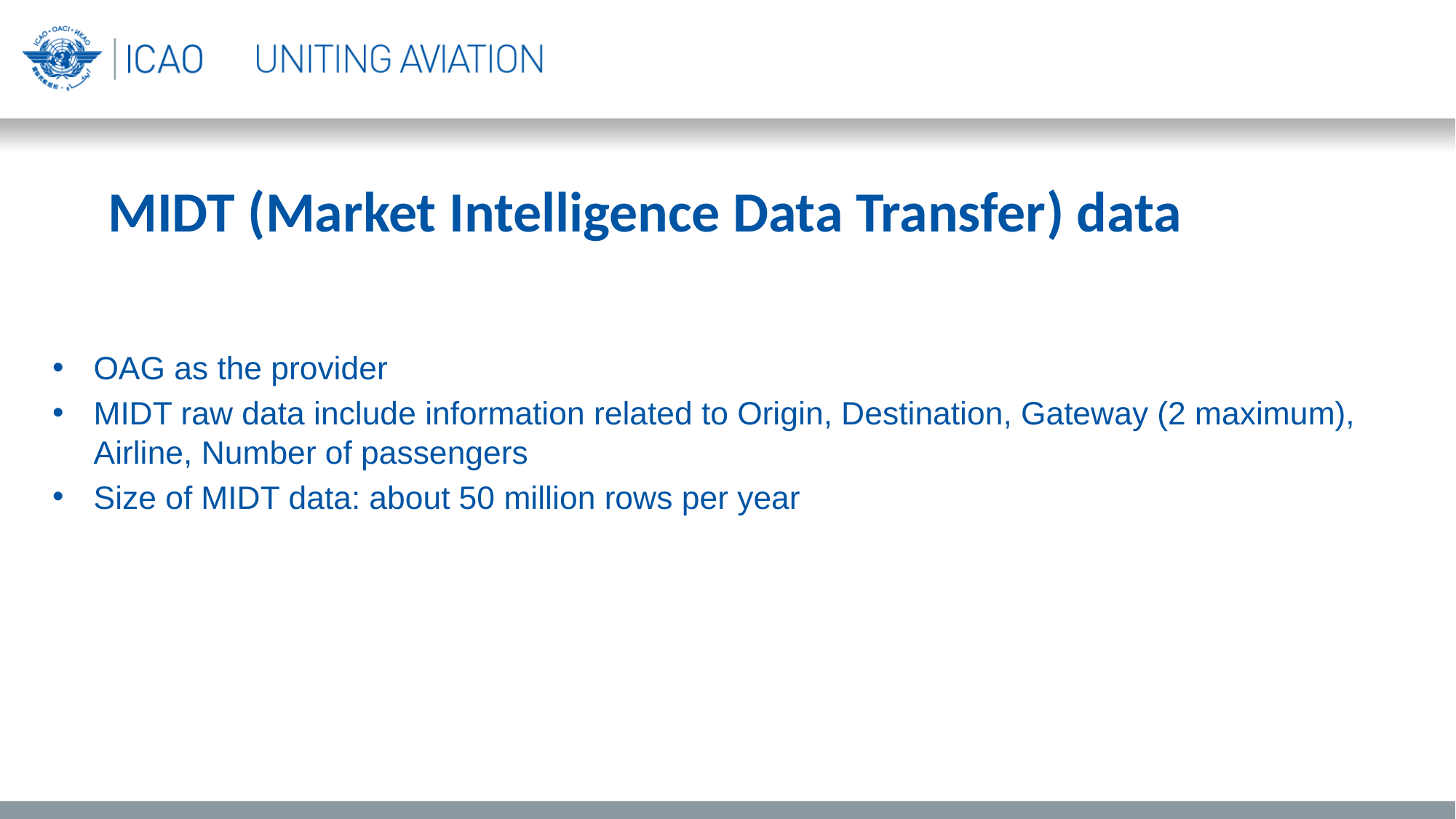

MIDT (Market Intelligence Data Transfer) data

OAG as the provider
MIDT raw data include information related to Origin, Destination, Gateway (2 maximum), Airline, Number of passengers
Size of MIDT data: about 50 million rows per year